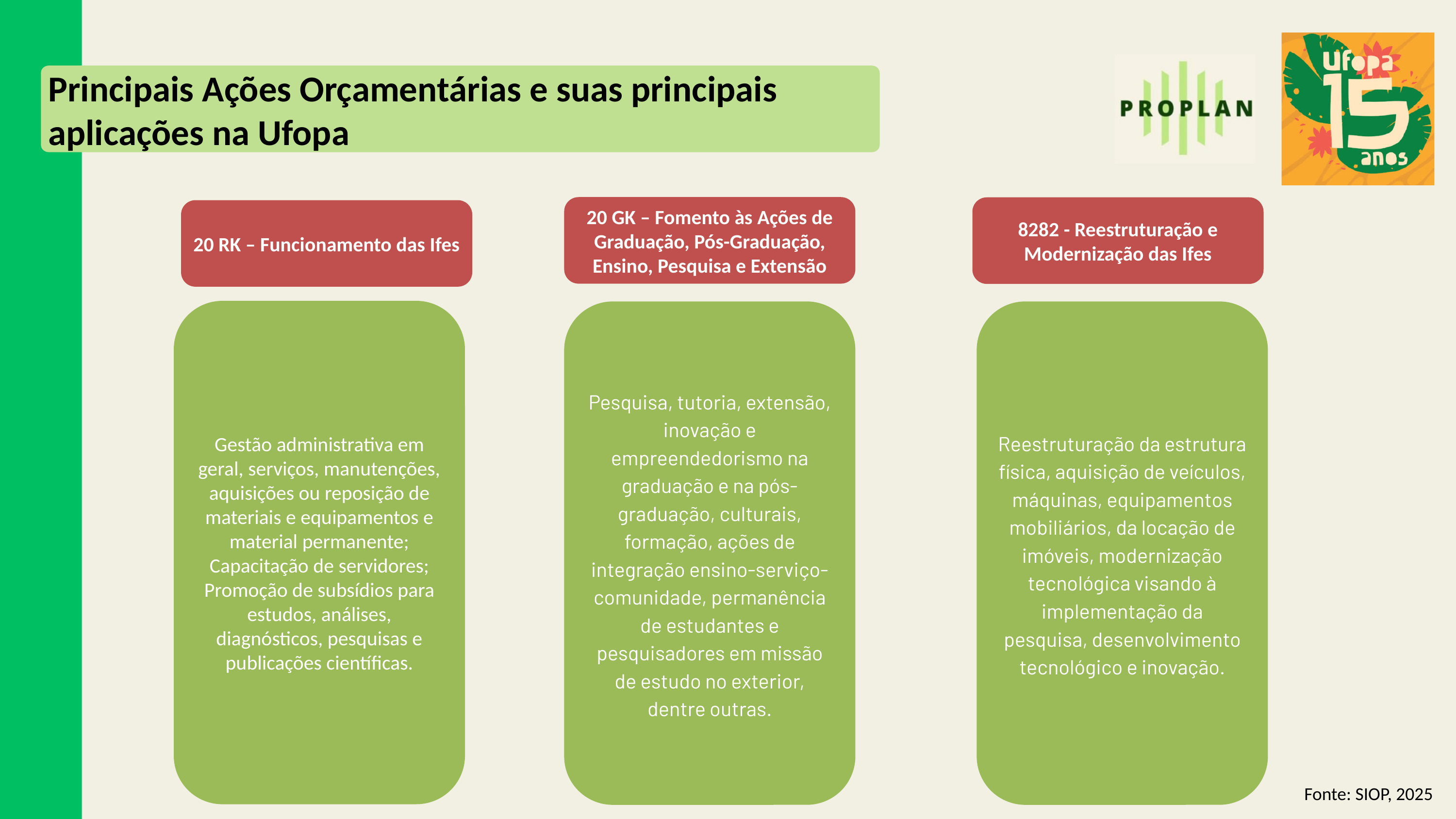

Principais Ações Orçamentárias e suas principais aplicações na Ufopa
20 GK – Fomento às Ações de Graduação, Pós-Graduação, Ensino, Pesquisa e Extensão
8282 - Reestruturação e Modernização das Ifes
20 RK – Funcionamento das Ifes
Gestão administrativa em geral, serviços, manutenções, aquisições ou reposição de materiais e equipamentos e material permanente; Capacitação de servidores; Promoção de subsídios para estudos, análises, diagnósticos, pesquisas e publicações científicas.
Pesquisa, tutoria, extensão, inovação e empreendedorismo na graduação e na pós-graduação, culturais, formação, ações de integração ensino-serviço-comunidade, permanência de estudantes e pesquisadores em missão de estudo no exterior, dentre outras.
Reestruturação da estrutura física, aquisição de veículos, máquinas, equipamentos mobiliários, da locação de imóveis, modernização tecnológica visando à implementação da pesquisa, desenvolvimento tecnológico e inovação.
Fonte: SIOP, 2025